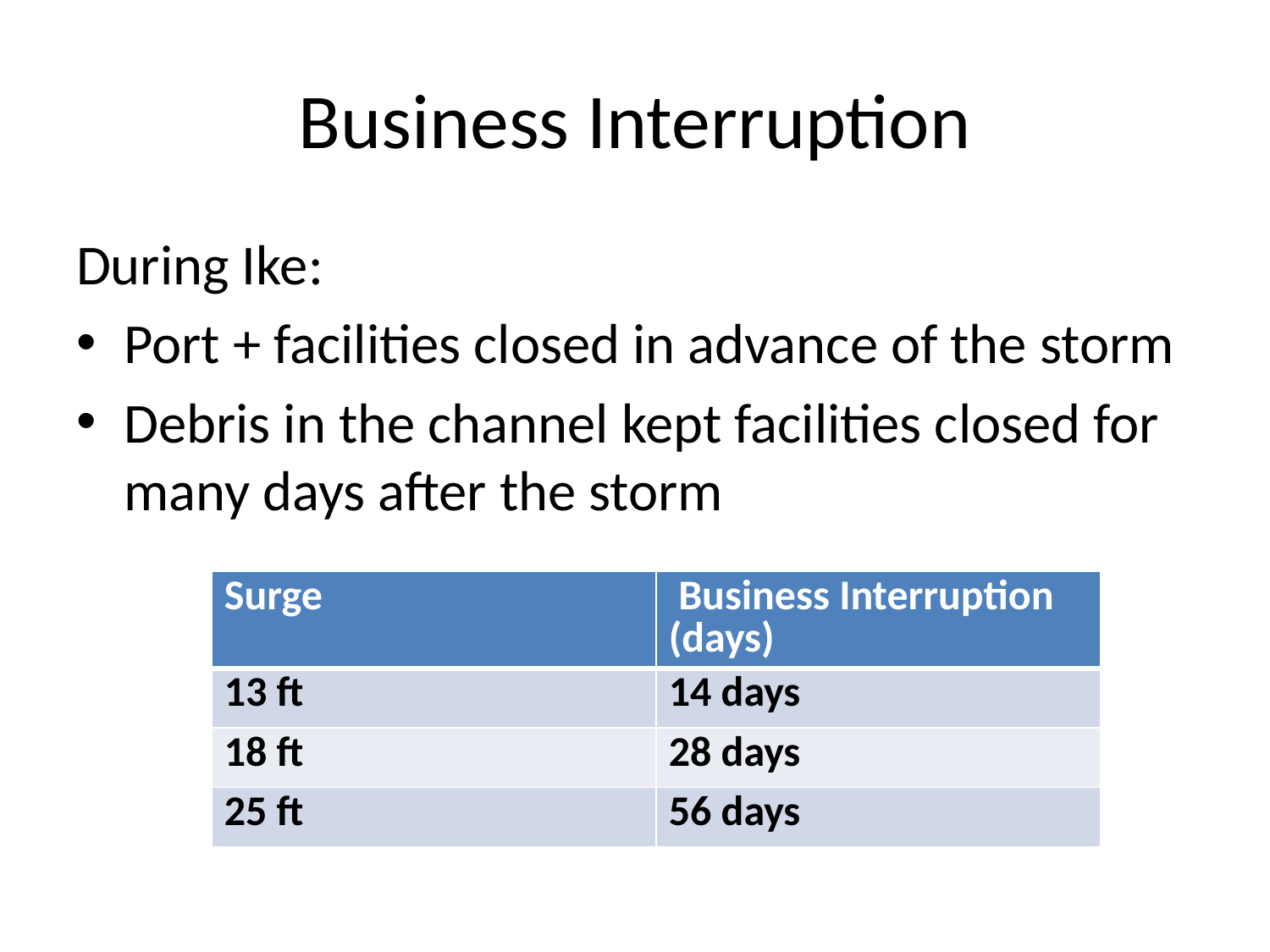

# Business Interruption
During Ike:
Port + facilities closed in advance of the storm
Debris in the channel kept facilities closed for many days after the storm

| Surge | Business Interruption (days) |
| --- | --- |
| 13 ft | 14 days |
| 18 ft | 28 days |
| 25 ft | 56 days |